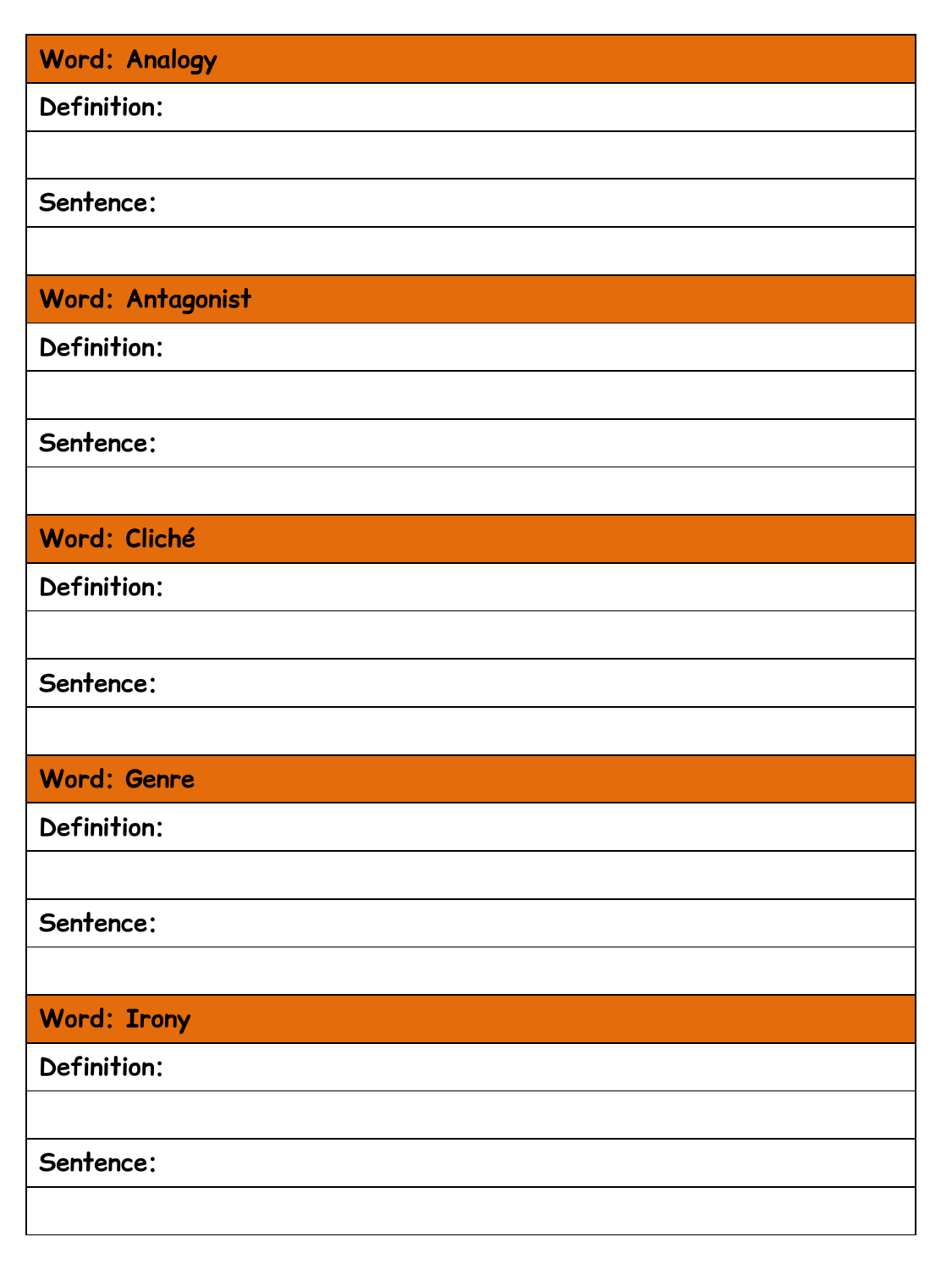

| Word: Analogy |
| --- |
| Definition: |
|  |
| Sentence: |
|  |
| Word: Antagonist |
| Definition: |
|  |
| Sentence: |
|  |
| Word: Cliché |
| Definition: |
|  |
| Sentence: |
|  |
| Word: Genre |
| Definition: |
|  |
| Sentence: |
|  |
| Word: Irony |
| Definition: |
|  |
| Sentence: |
|  |